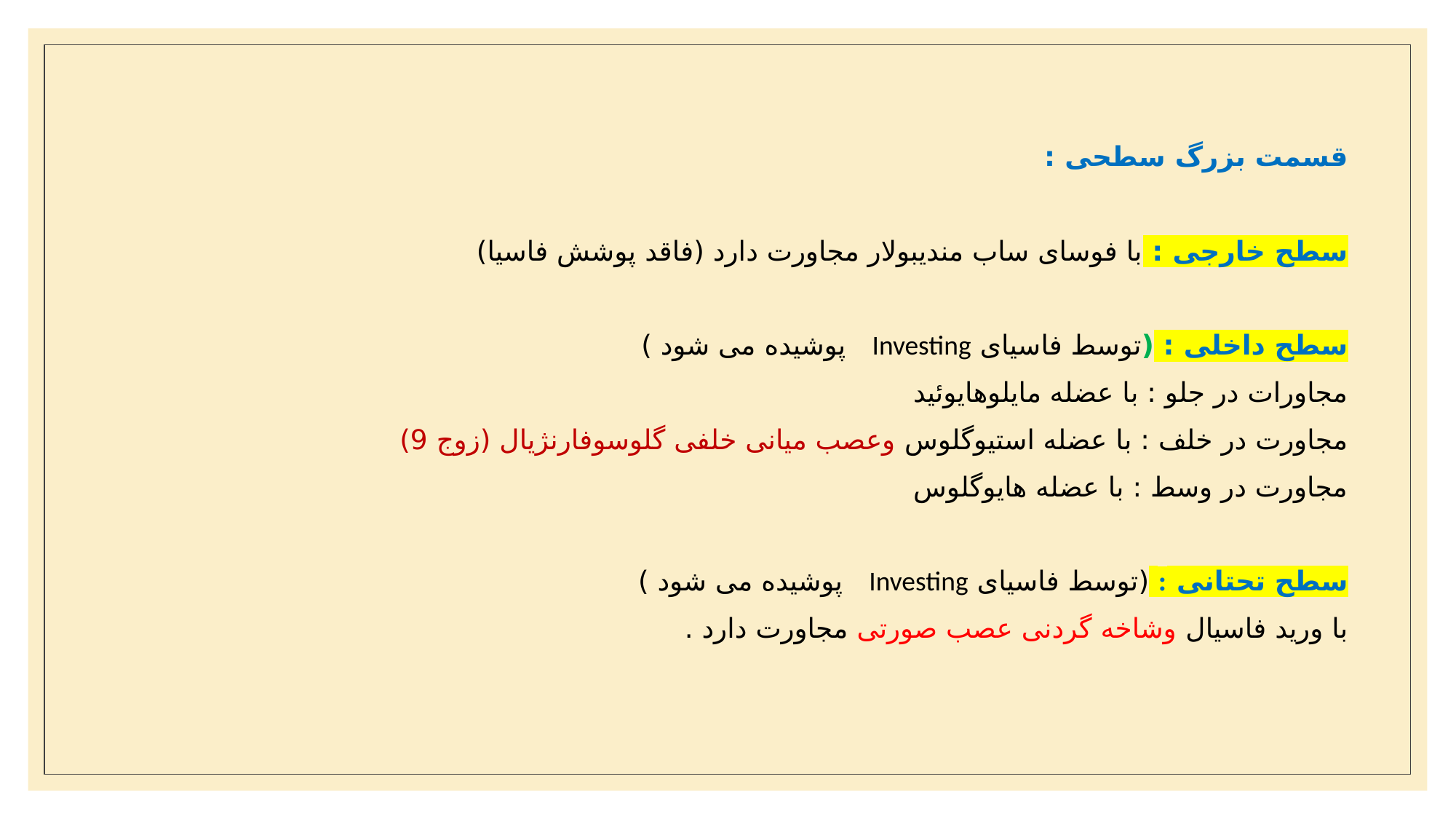

قسمت بزرگ سطحی :

سطح خارجی : با فوسای ساب مندیبولار مجاورت دارد (فاقد پوشش فاسیا)

سطح داخلی : (توسط فاسیای Investing   پوشیده می شود )
مجاورات در جلو : با عضله مایلوهایوئید
مجاورت در خلف : با عضله استیوگلوس وعصب میانی خلفی گلوسوفارنژیال (زوج 9)
مجاورت در وسط : با عضله هایوگلوس

سطح تحتانی : (توسط فاسیای Investing   پوشیده می شود )
با ورید فاسیال وشاخه گردنی عصب صورتی مجاورت دارد .